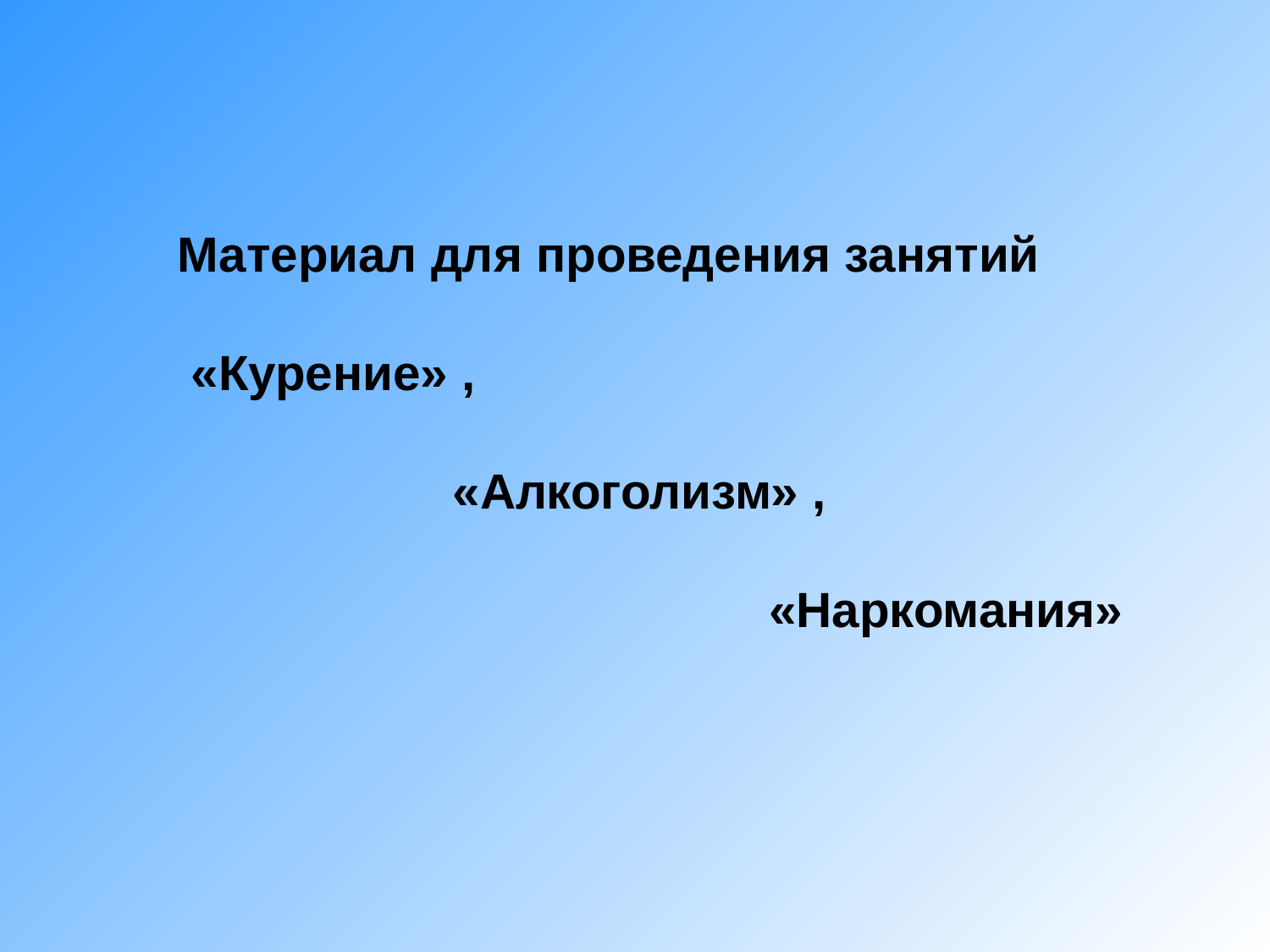

Материал для проведения занятий

 «Курение» ,

                    «Алкоголизм» ,

                                           «Наркомания»